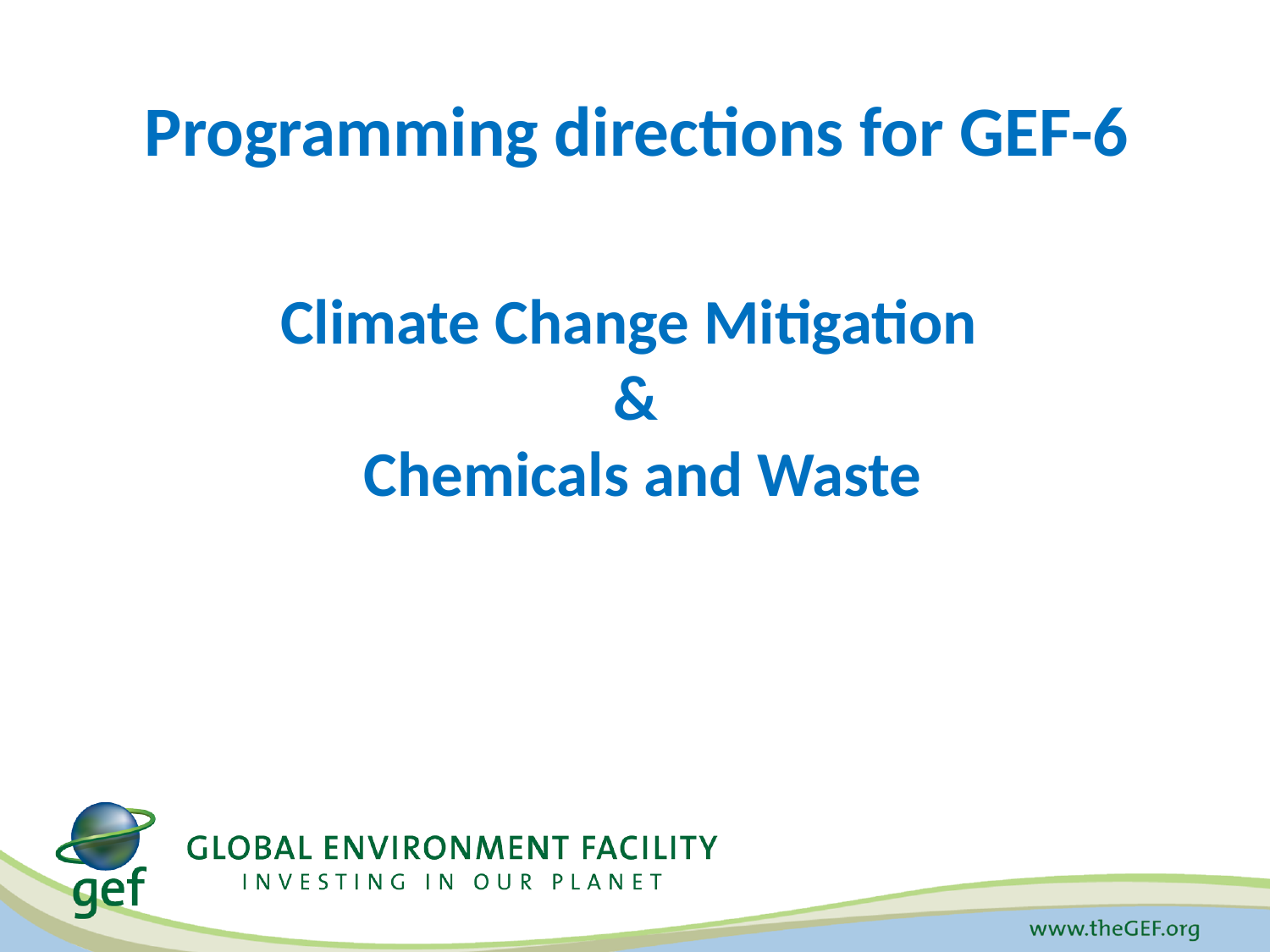

Programming directions for GEF-6
Climate Change Mitigation
&
 Chemicals and Waste